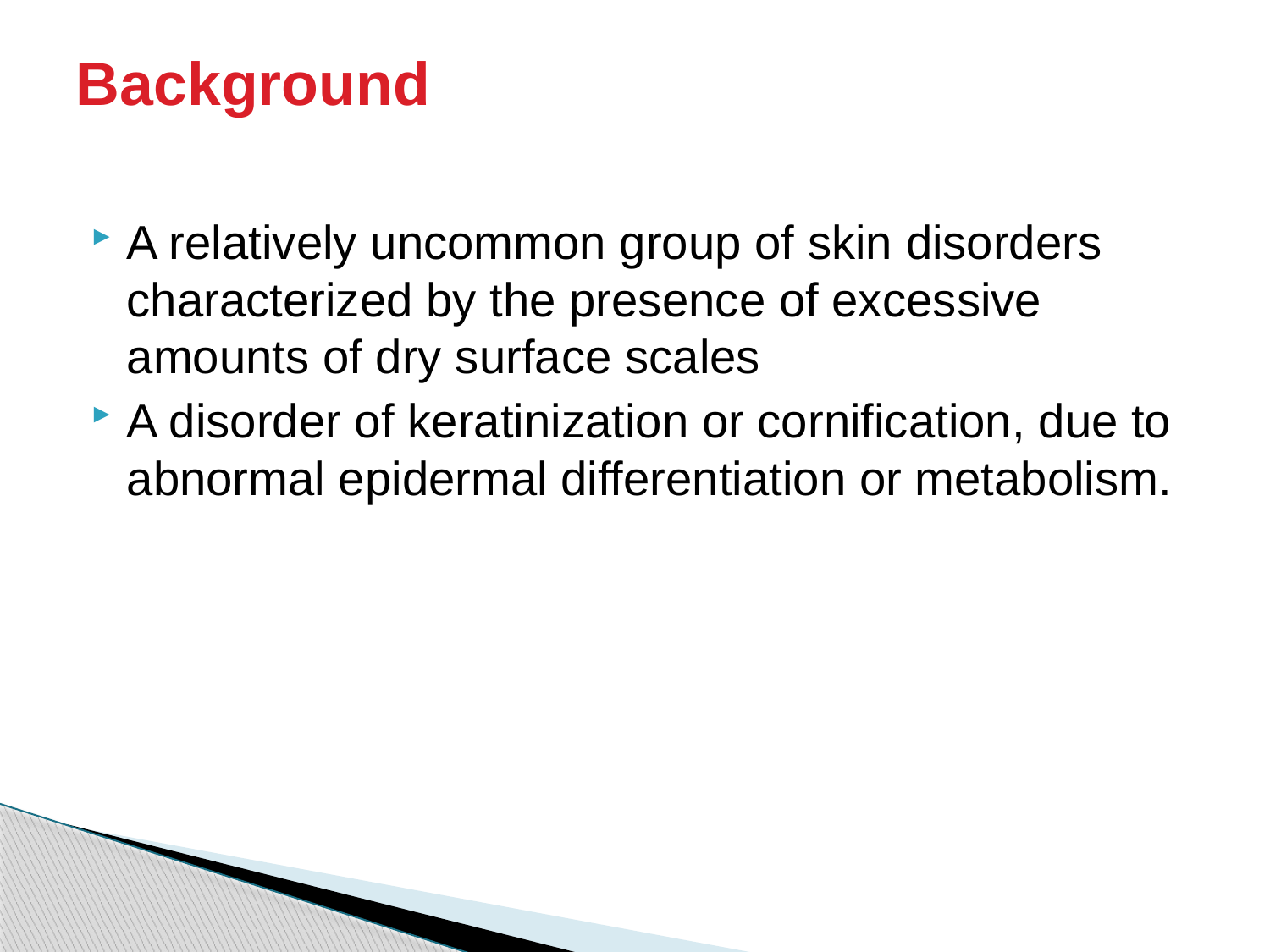

# Background
A relatively uncommon group of skin disorders characterized by the presence of excessive amounts of dry surface scales
A disorder of keratinization or cornification, due to abnormal epidermal differentiation or metabolism.